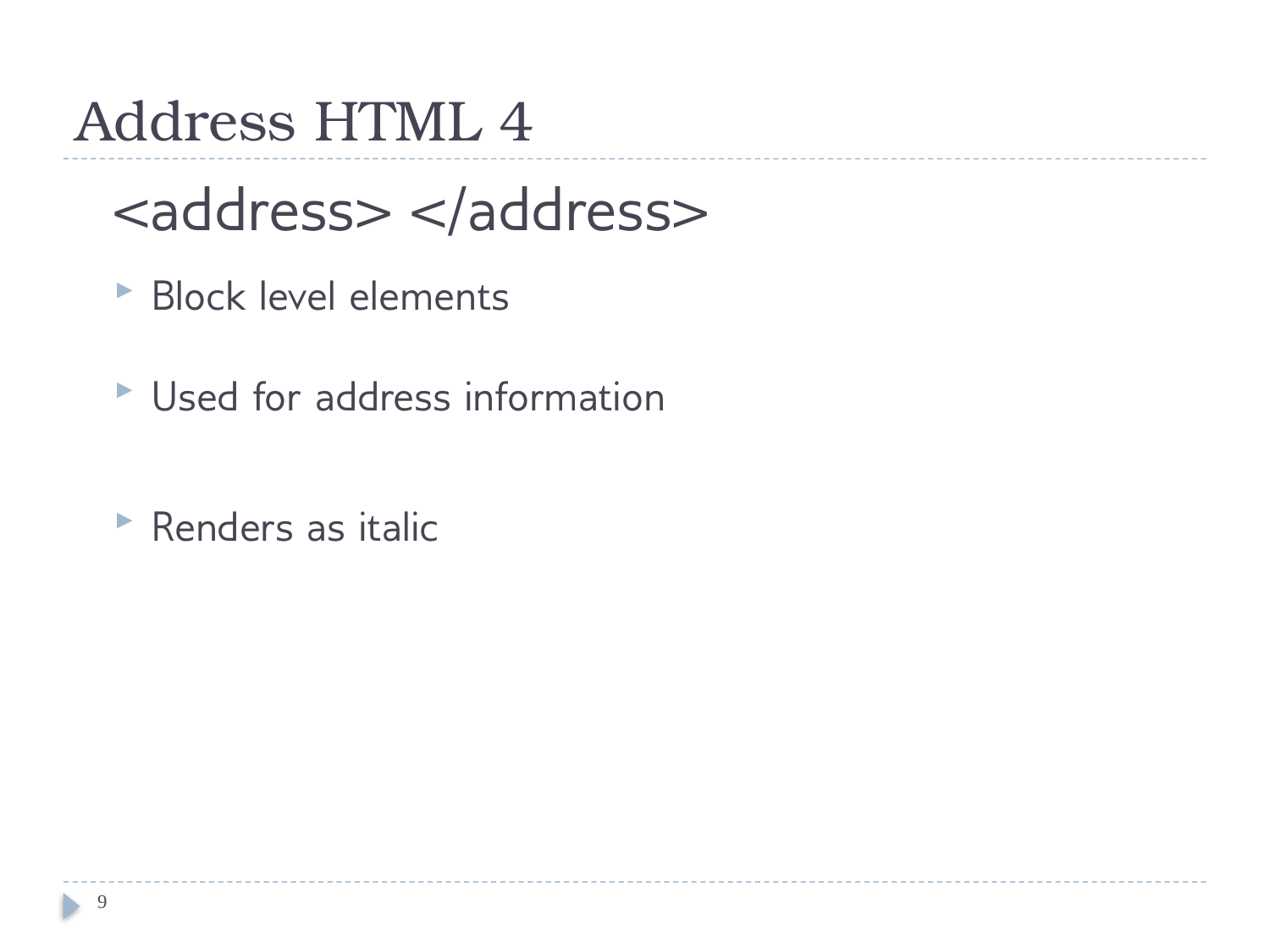

# Address HTML 4
<address> </address>
Block level elements
Used for address information

Renders as italic

9